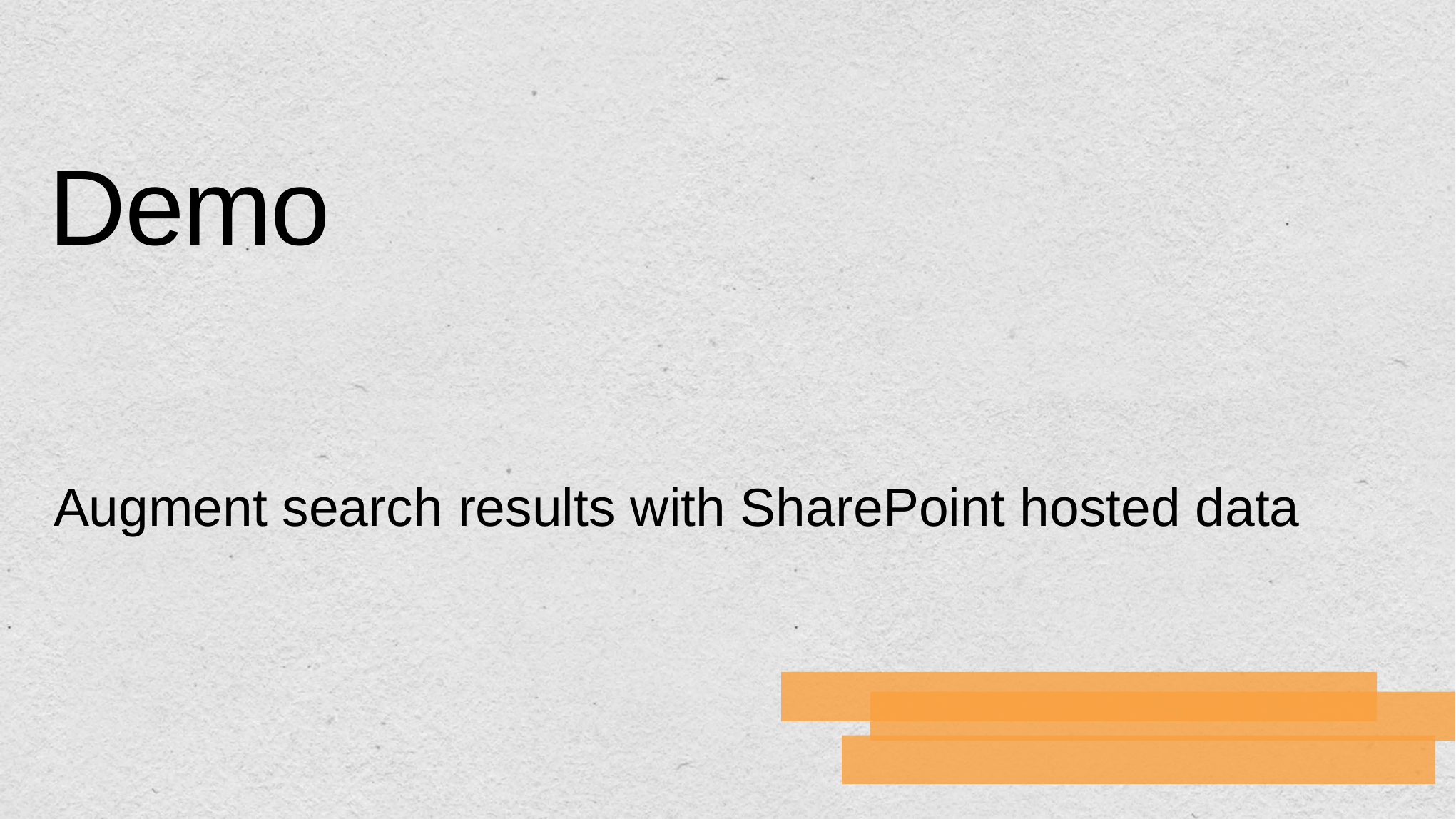

# Demo
Augment search results with SharePoint hosted data